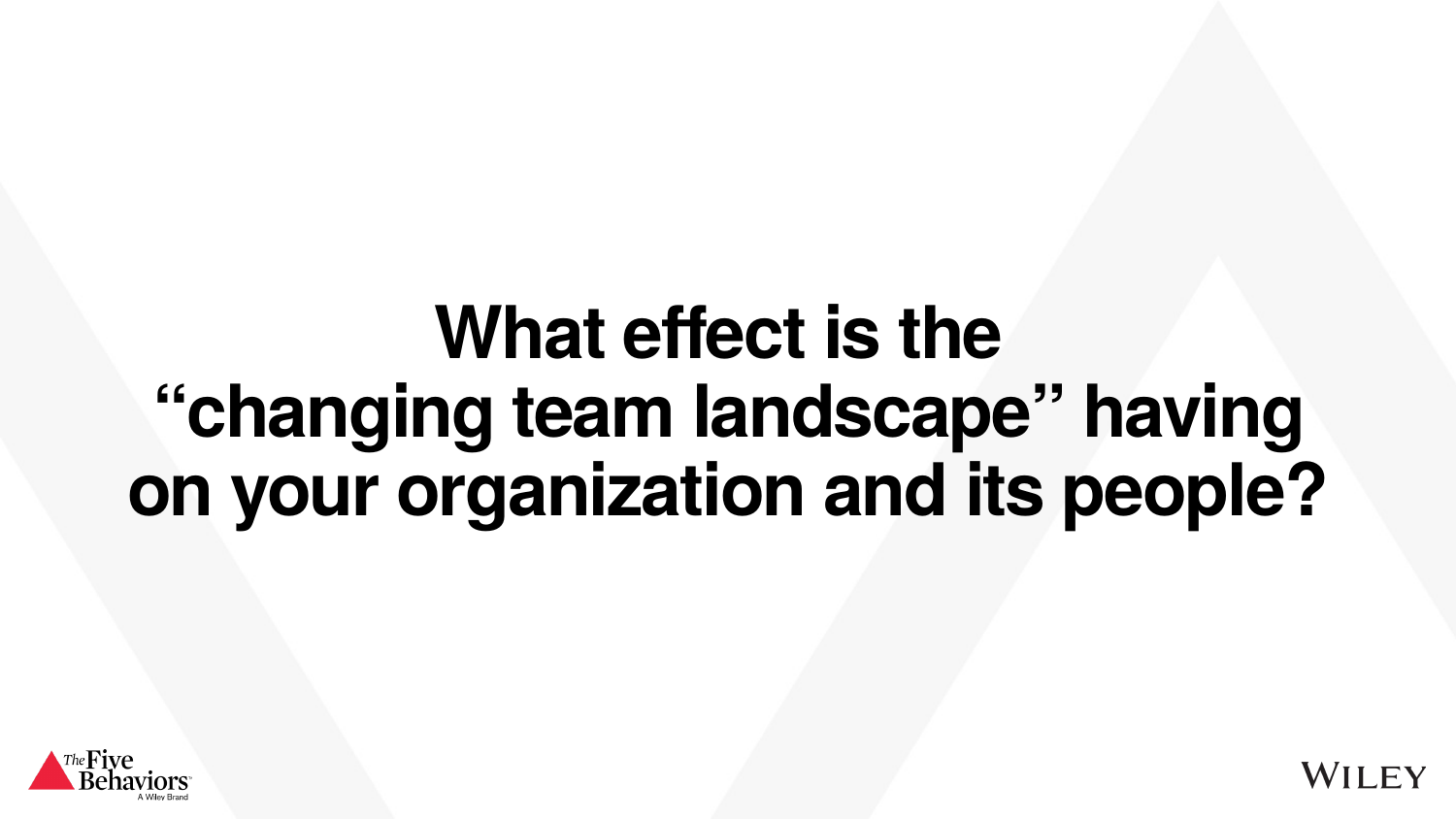

# What effect is the “changing team landscape” having on your organization and its people?